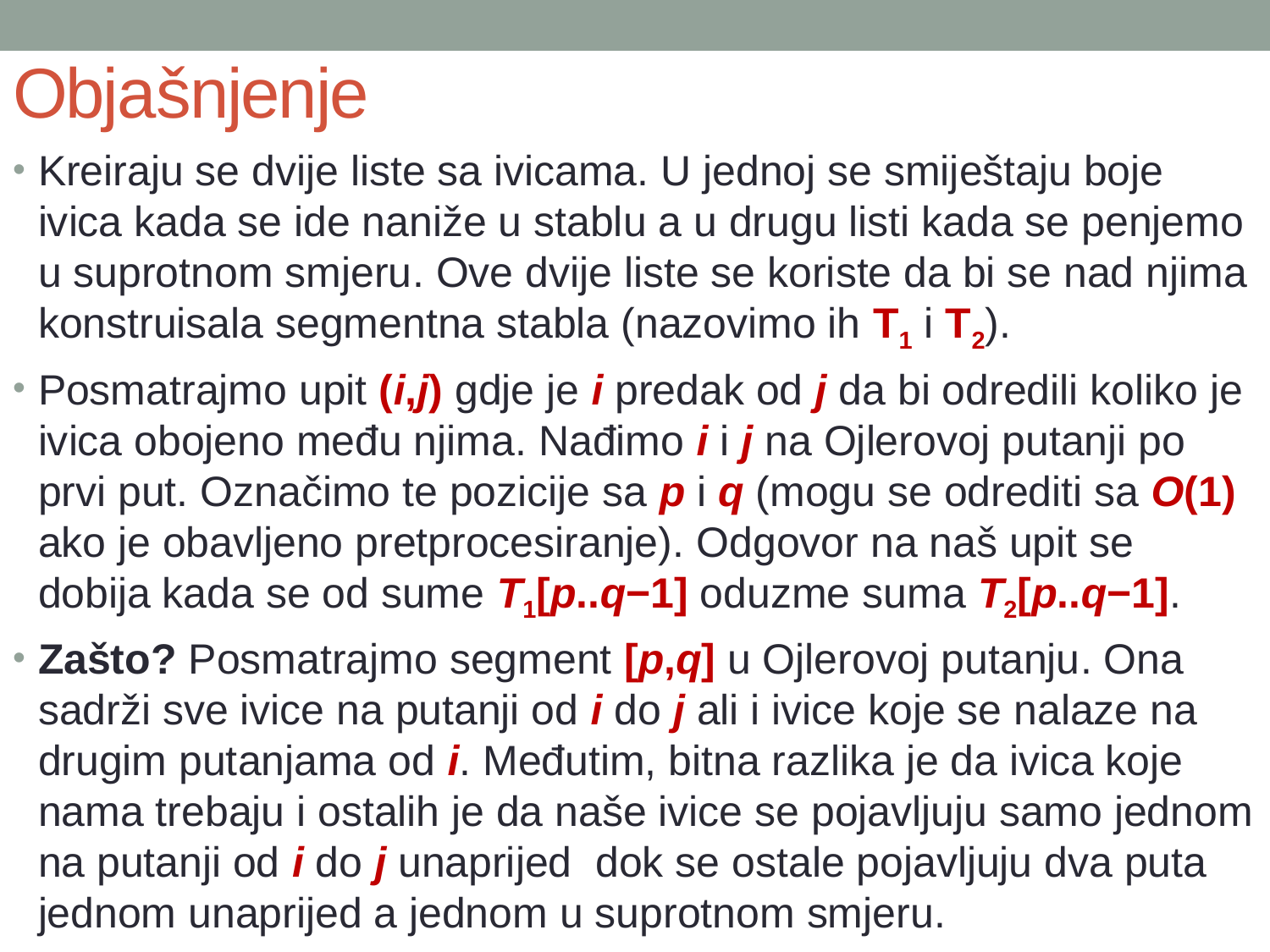

# Objašnjenje
Kreiraju se dvije liste sa ivicama. U jednoj se smiještaju boje ivica kada se ide naniže u stablu a u drugu listi kada se penjemo u suprotnom smjeru. Ove dvije liste se koriste da bi se nad njima konstruisala segmentna stabla (nazovimo ih T1 i T2).
Posmatrajmo upit (i,j) gdje je i predak od j da bi odredili koliko je ivica obojeno među njima. Nađimo i i j na Ojlerovoj putanji po prvi put. Označimo te pozicije sa p i q (mogu se odrediti sa O(1) ako je obavljeno pretprocesiranje). Odgovor na naš upit se dobija kada se od sume T1[p..q−1] oduzme suma T2[p..q−1].
Zašto? Posmatrajmo segment [p,q] u Ojlerovoj putanju. Ona sadrži sve ivice na putanji od i do j ali i ivice koje se nalaze na drugim putanjama od i. Međutim, bitna razlika je da ivica koje nama trebaju i ostalih je da naše ivice se pojavljuju samo jednom na putanji od i do j unaprijed  dok se ostale pojavljuju dva puta jednom unaprijed a jednom u suprotnom smjeru.